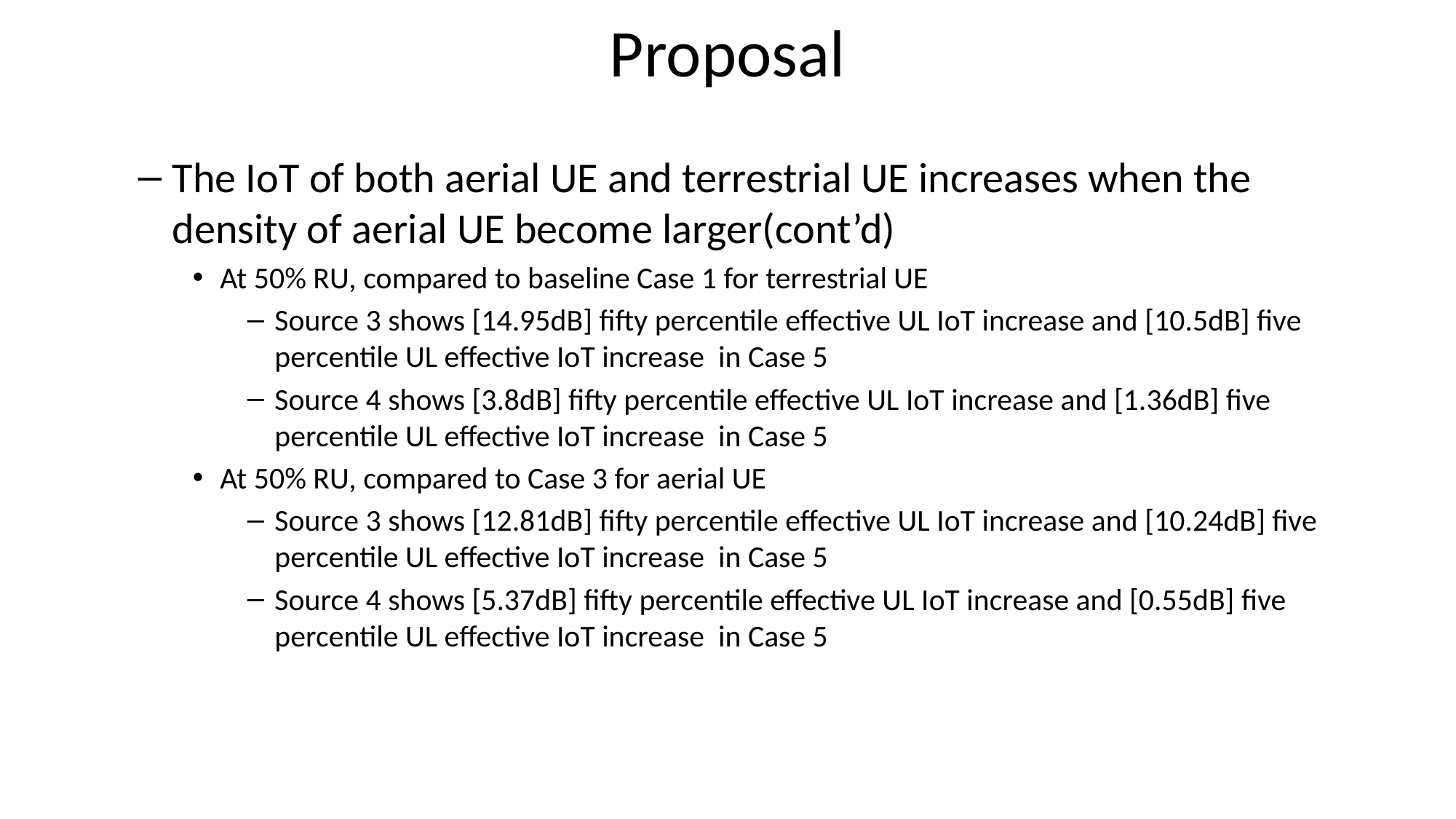

# Proposal

The IoT of both aerial UE and terrestrial UE increases when the density of aerial UE become larger(cont’d)
At 50% RU, compared to baseline Case 1 for terrestrial UE
Source 3 shows [14.95dB] fifty percentile effective UL IoT increase and [10.5dB] five percentile UL effective IoT increase  in Case 5
Source 4 shows [3.8dB] fifty percentile effective UL IoT increase and [1.36dB] five percentile UL effective IoT increase  in Case 5
At 50% RU, compared to Case 3 for aerial UE
Source 3 shows [12.81dB] fifty percentile effective UL IoT increase and [10.24dB] five percentile UL effective IoT increase  in Case 5
Source 4 shows [5.37dB] fifty percentile effective UL IoT increase and [0.55dB] five percentile UL effective IoT increase  in Case 5